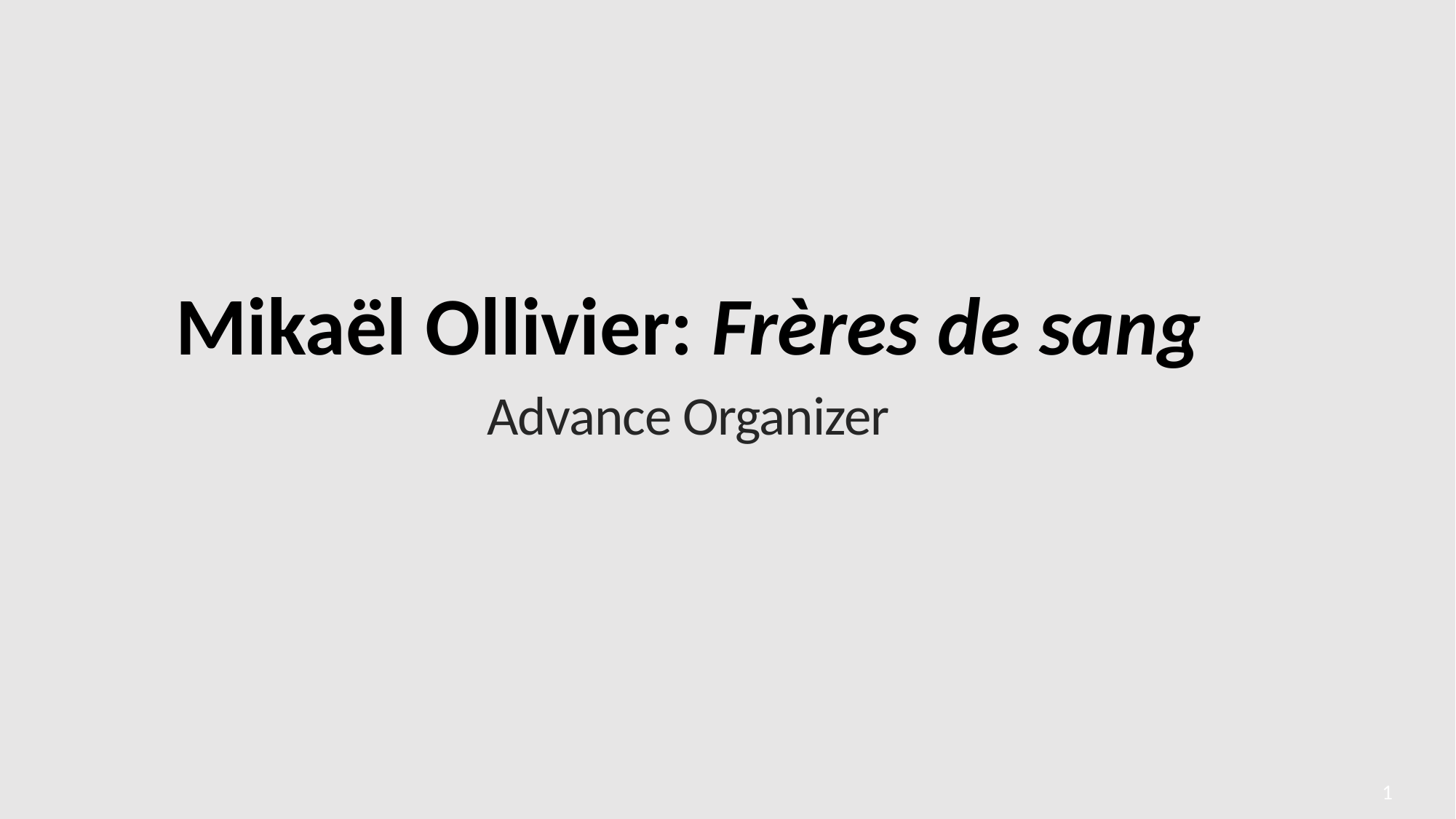

Mikaël Ollivier: Frères de sang
Advance Organizer